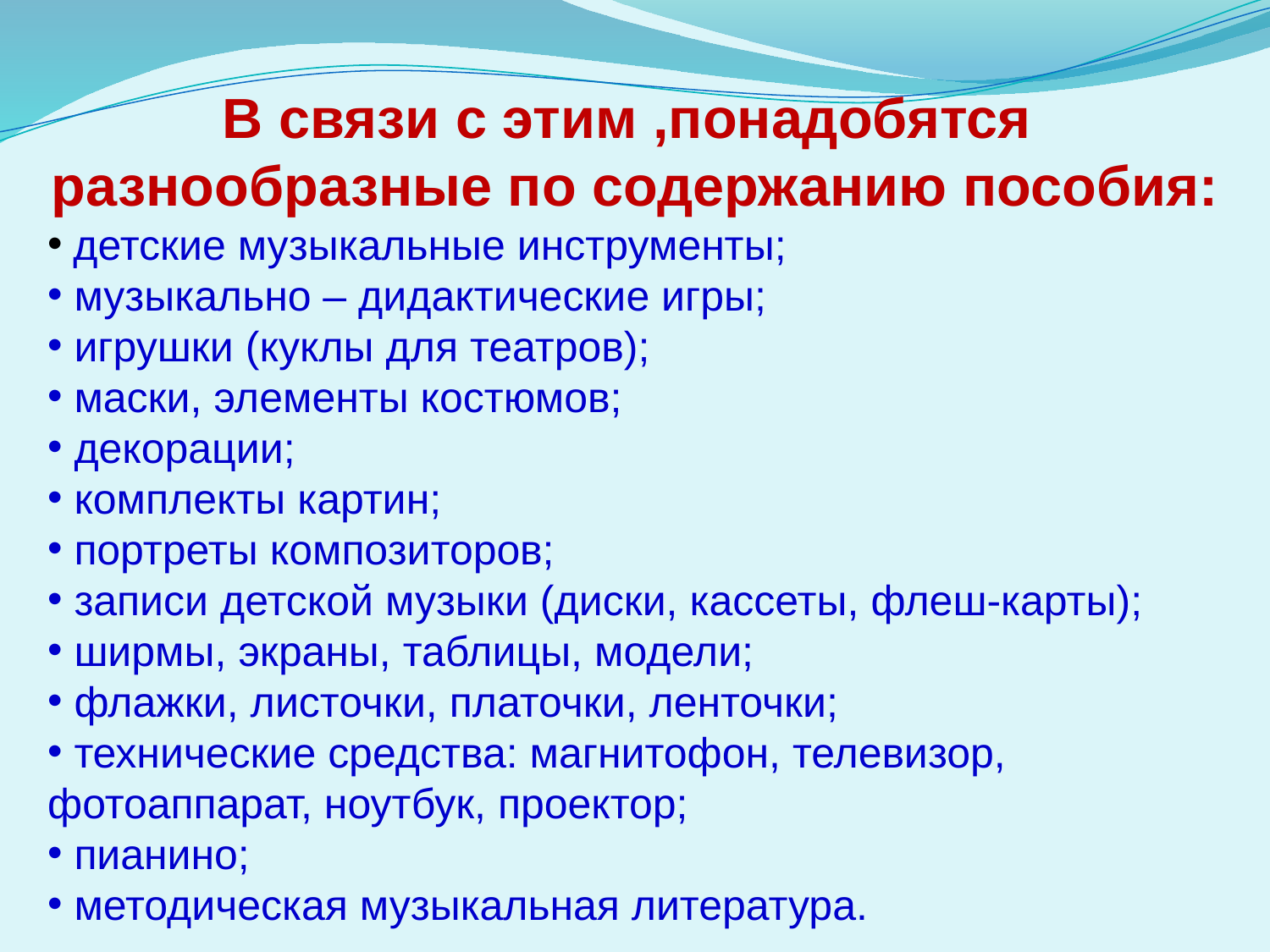

В связи с этим ,понадобятся
разнообразные по содержанию пособия:
 детские музыкальные инструменты;
 музыкально – дидактические игры;
 игрушки (куклы для театров);
 маски, элементы костюмов;
 декорации;
 комплекты картин;
 портреты композиторов;
 записи детской музыки (диски, кассеты, флеш-карты);
 ширмы, экраны, таблицы, модели;
 флажки, листочки, платочки, ленточки;
 технические средства: магнитофон, телевизор, фотоаппарат, ноутбук, проектор;
 пианино;
 методическая музыкальная литература.